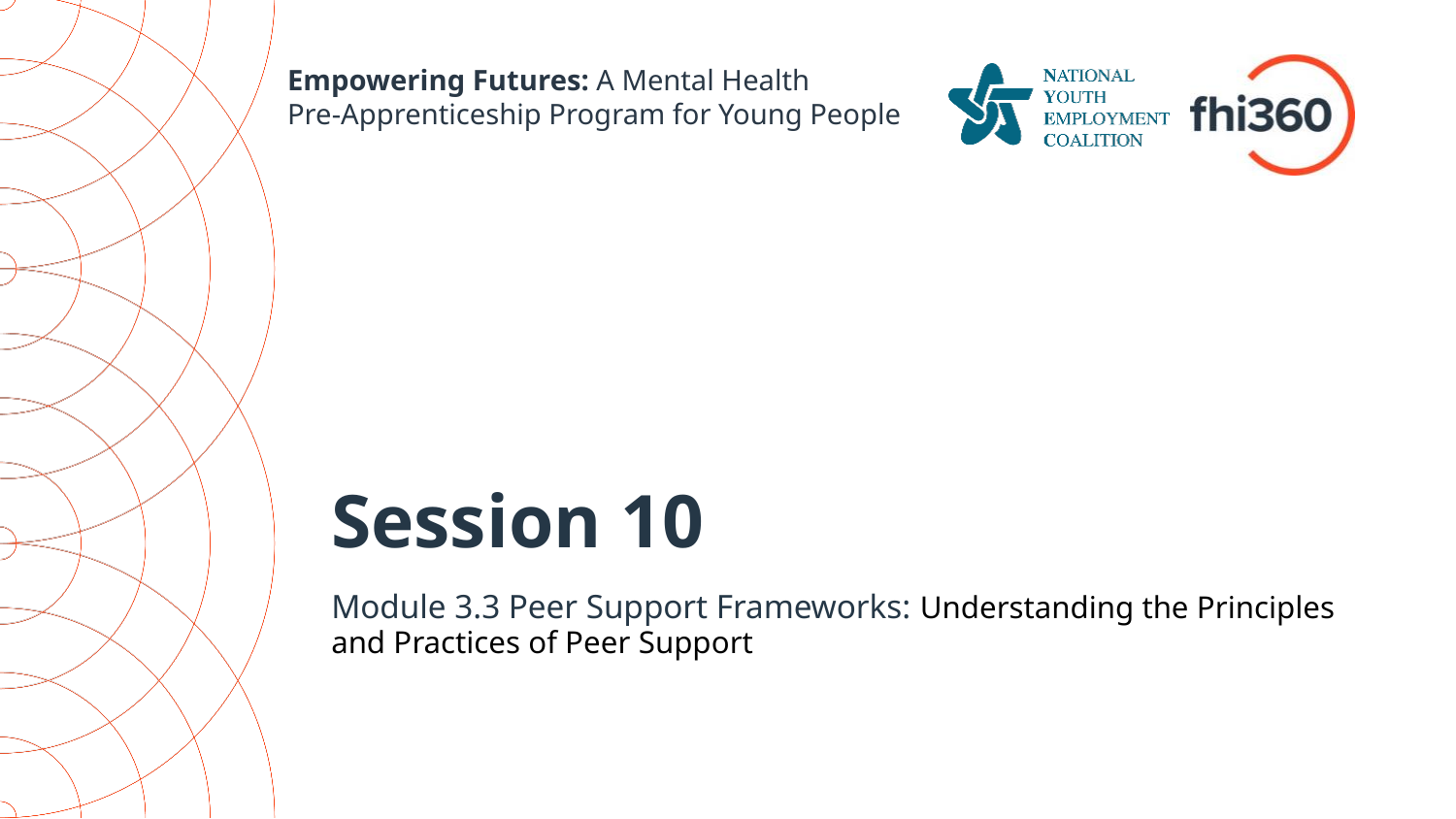

Empowering Futures: A Mental Health
Pre-Apprenticeship Program for Young People
# Session 10
Module 3.3 Peer Support Frameworks: Understanding the Principles and Practices of Peer Support